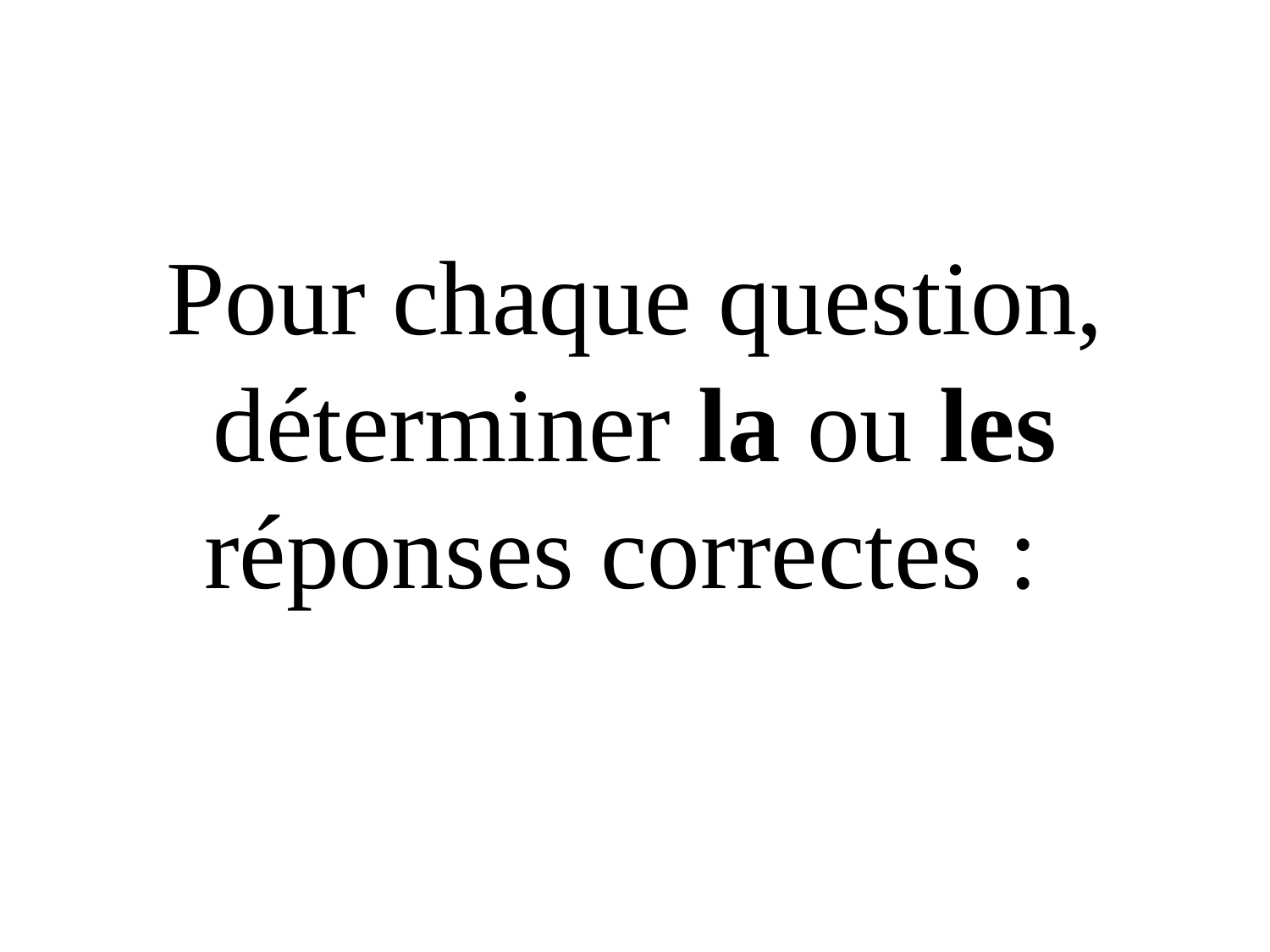

Pour chaque question, déterminer la ou les
réponses correctes :